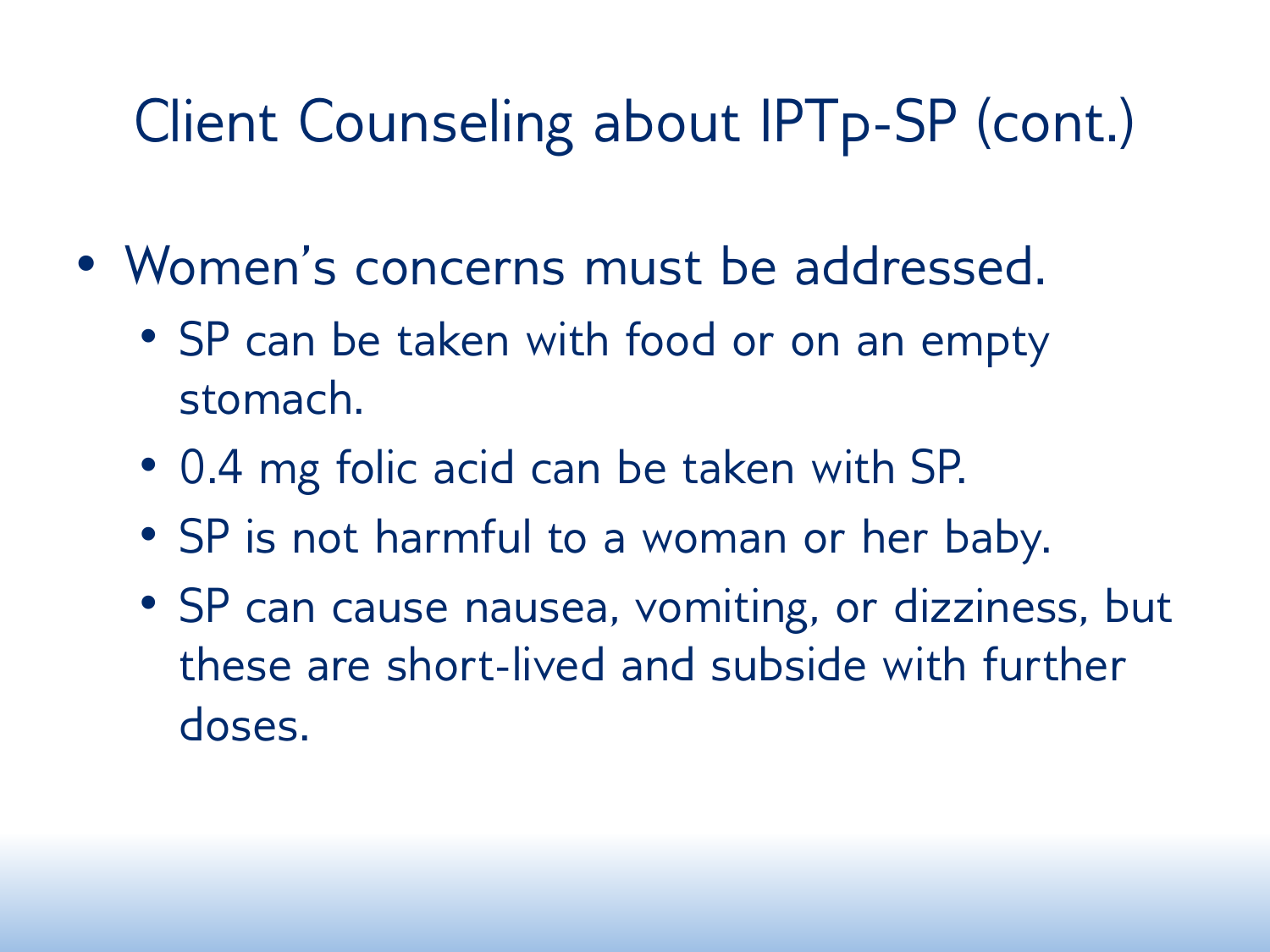

# Client Counseling about IPTp-SP (cont.)
Women’s concerns must be addressed.
SP can be taken with food or on an empty stomach.
0.4 mg folic acid can be taken with SP.
SP is not harmful to a woman or her baby.
SP can cause nausea, vomiting, or dizziness, but these are short-lived and subside with further doses.